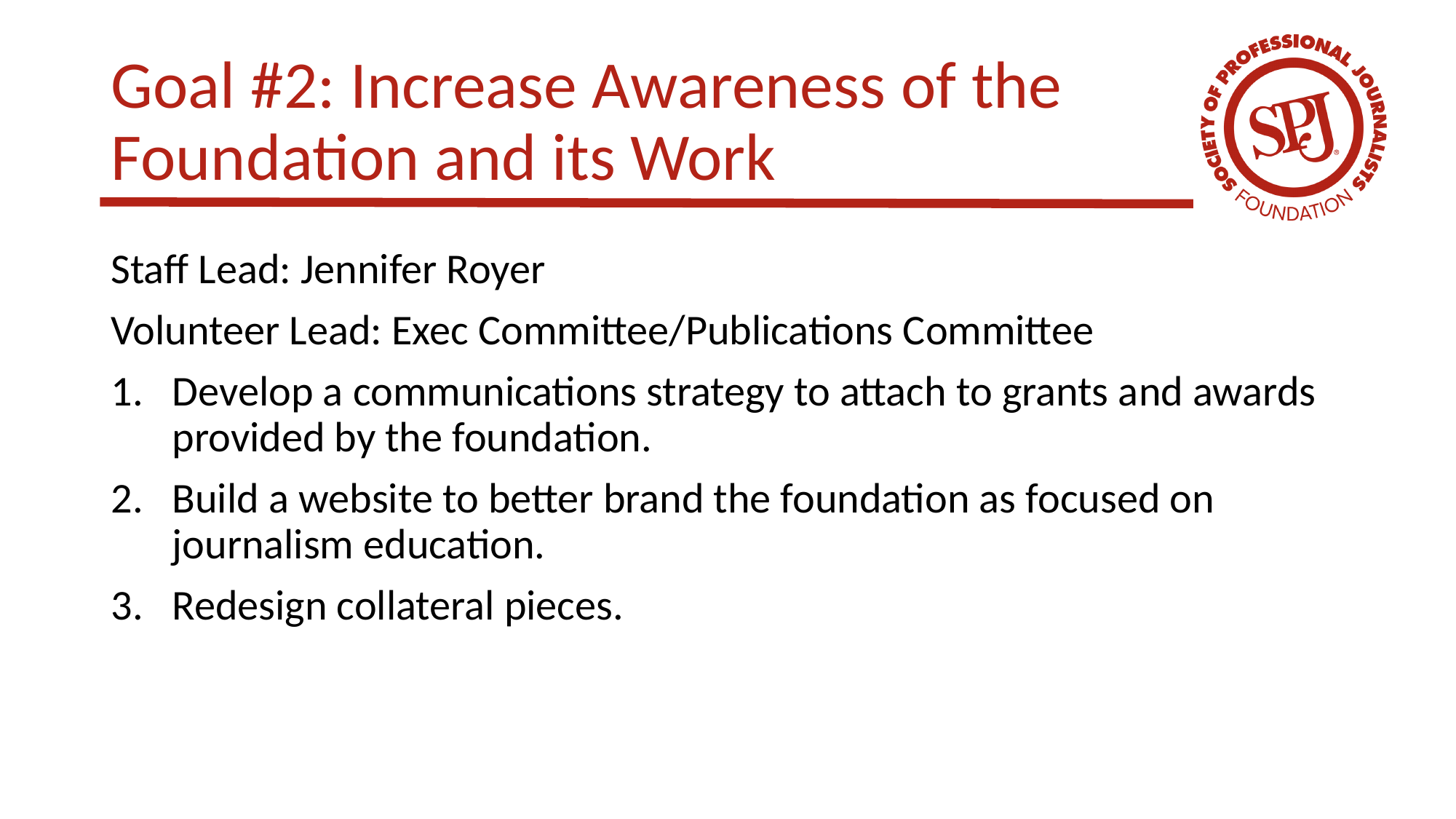

# Goal #2: Increase Awareness of the Foundation and its Work
Staff Lead: Jennifer Royer
Volunteer Lead: Exec Committee/Publications Committee
Develop a communications strategy to attach to grants and awards provided by the foundation.
Build a website to better brand the foundation as focused on journalism education.
Redesign collateral pieces.